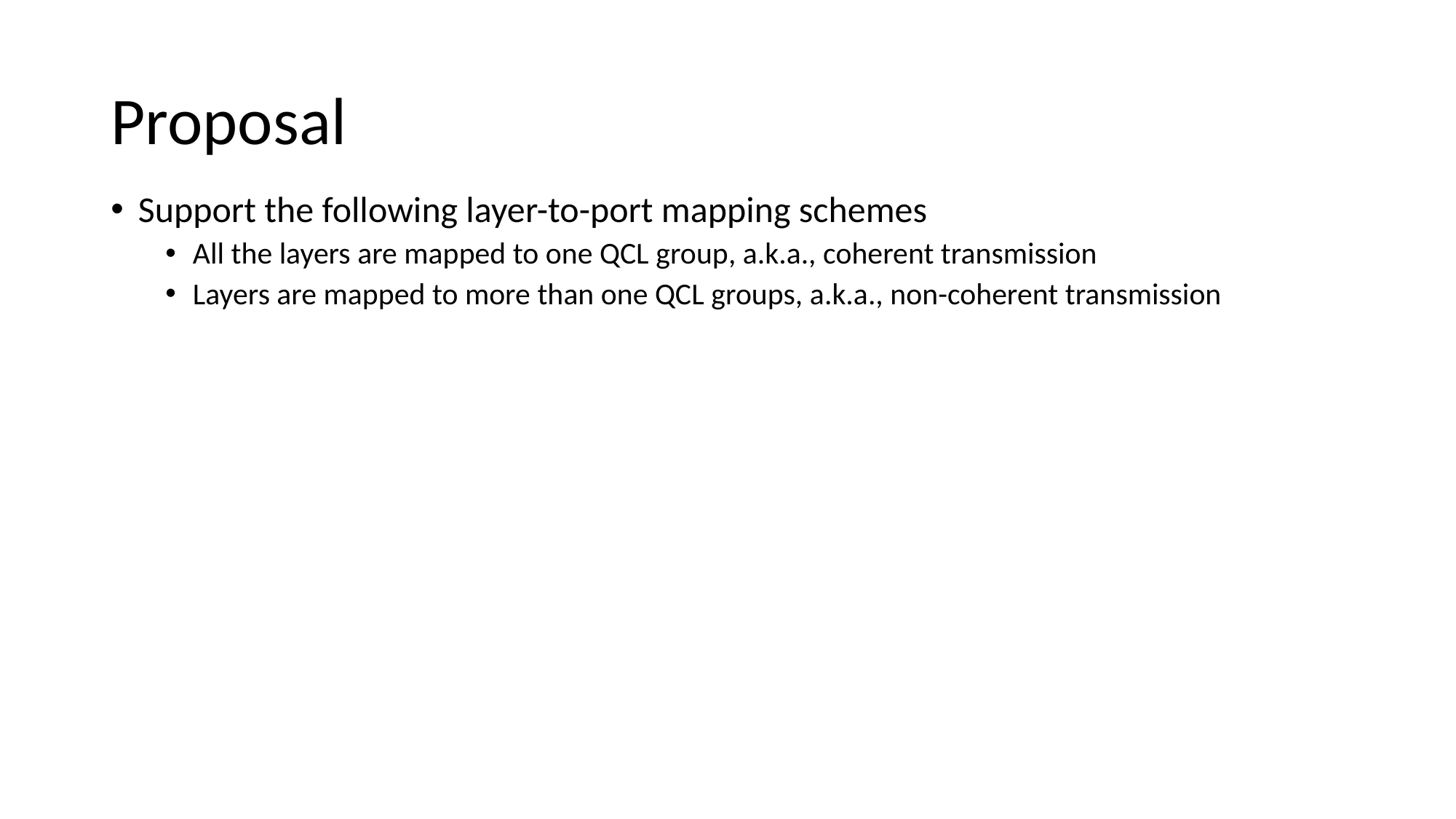

# Proposal
Support the following layer-to-port mapping schemes
All the layers are mapped to one QCL group, a.k.a., coherent transmission
Layers are mapped to more than one QCL groups, a.k.a., non-coherent transmission